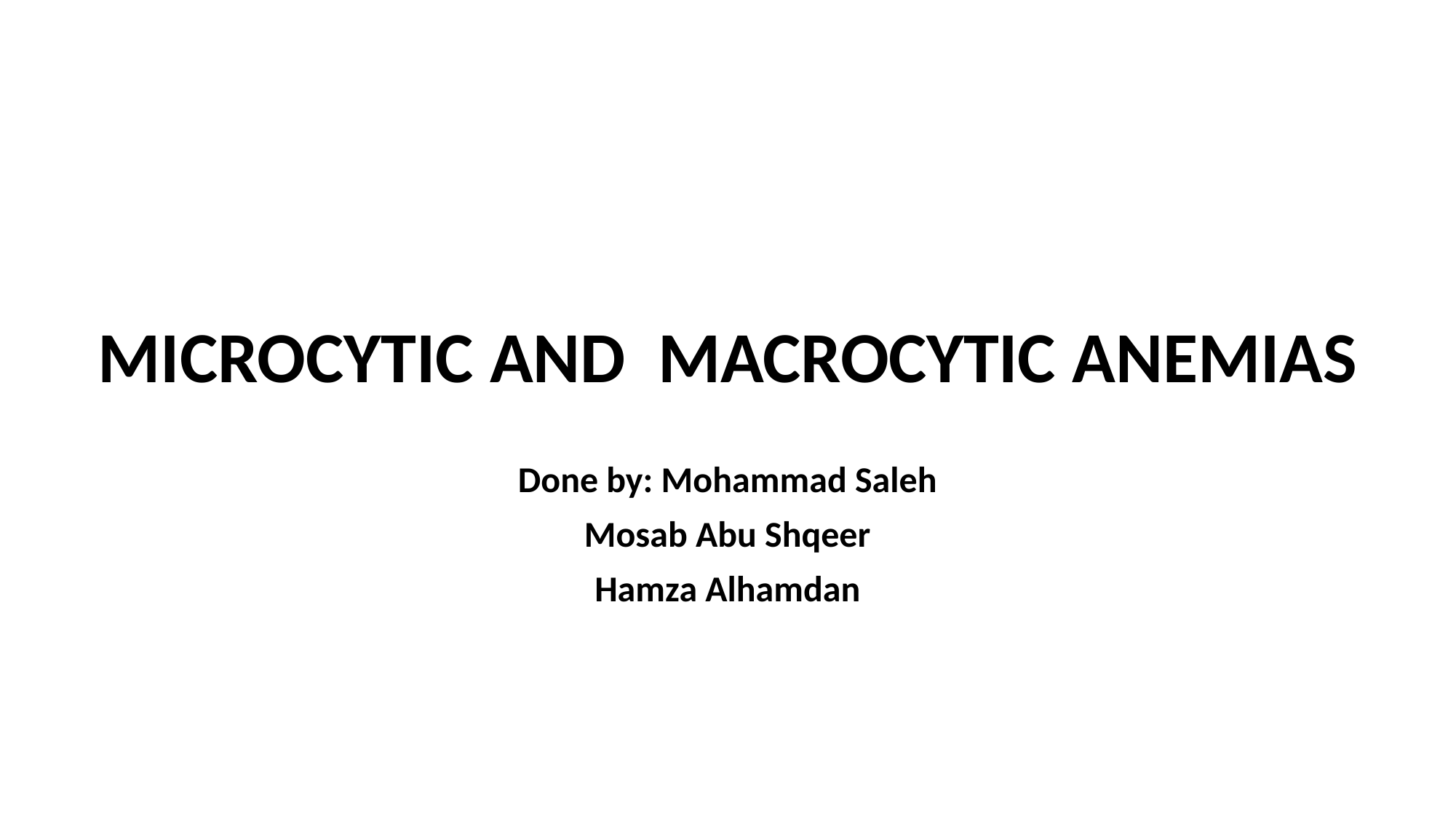

# MICROCYTIC AND  MACROCYTIC ANEMIAS
Done by: Mohammad Saleh
Mosab Abu Shqeer
Hamza Alhamdan